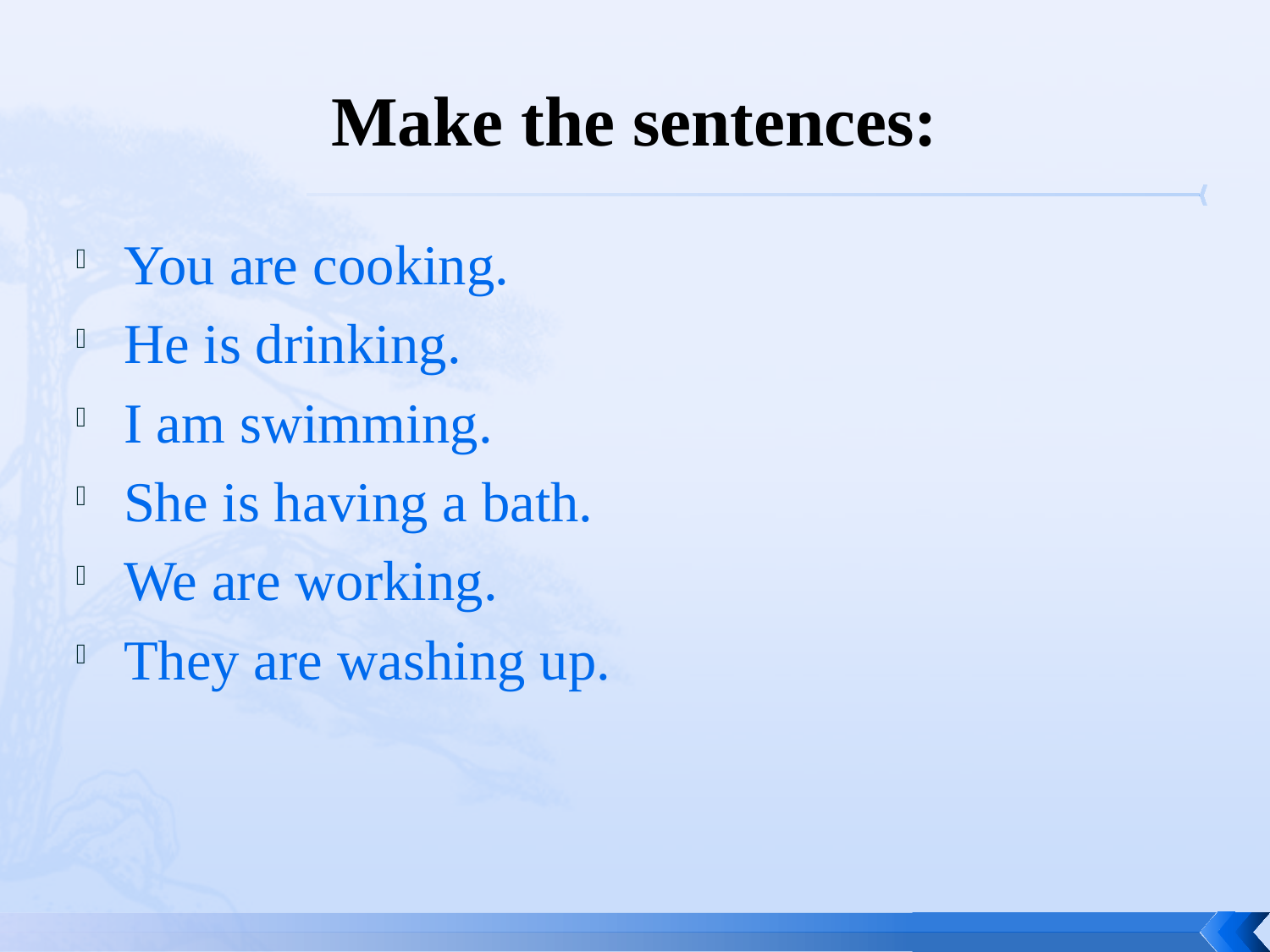

# Make the sentences:
You are cooking.
He is drinking.
I am swimming.
She is having a bath.
We are working.
They are washing up.